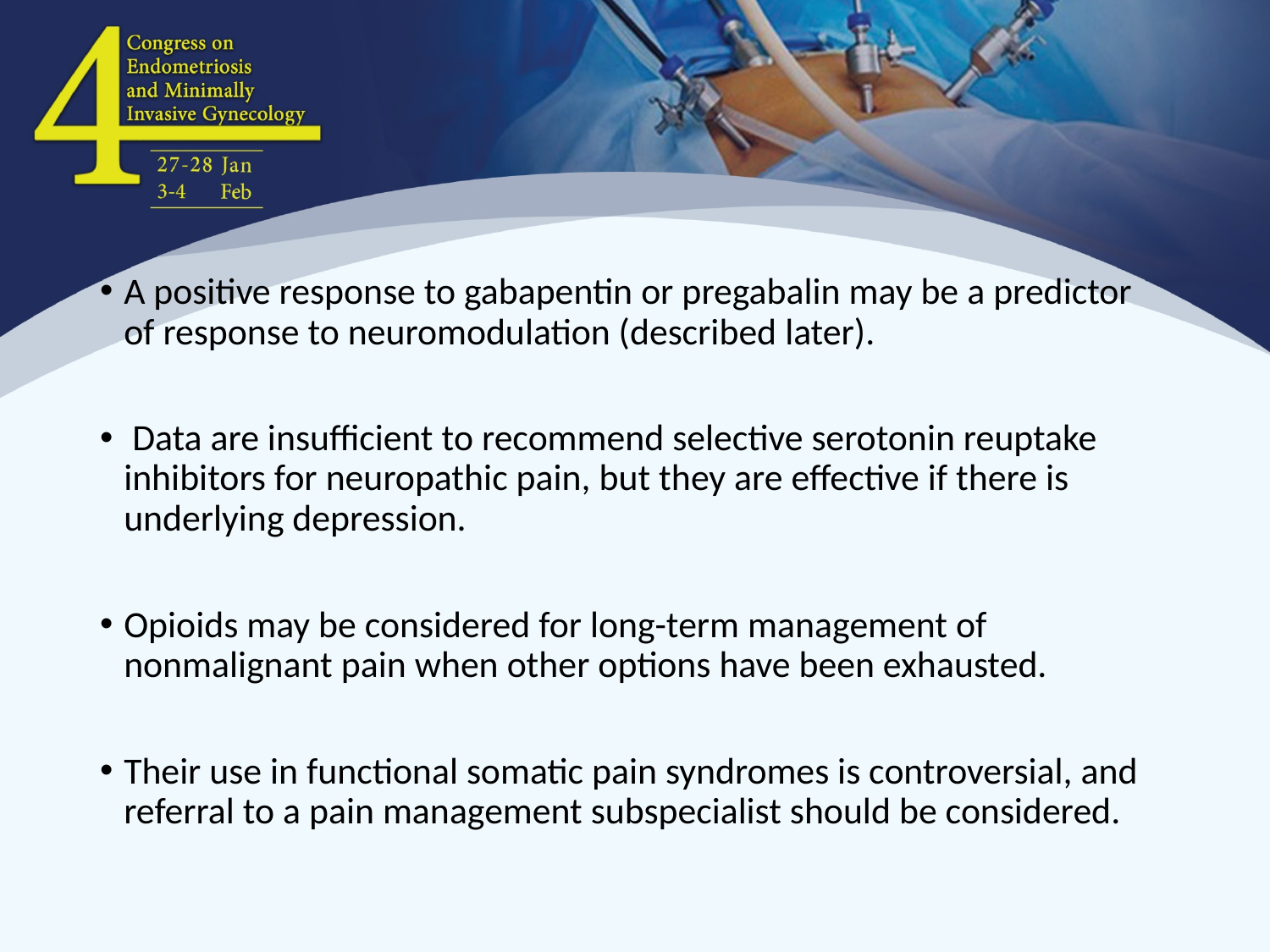

A positive response to gabapentin or pregabalin may be a predictor of response to neuromodulation (described later).

 Data are insufficient to recommend selective serotonin reuptake inhibitors for neuropathic pain, but they are effective if there is underlying depression.

Opioids may be considered for long-term management of nonmalignant pain when other options have been exhausted.

Their use in functional somatic pain syndromes is controversial, and referral to a pain management subspecialist should be considered.